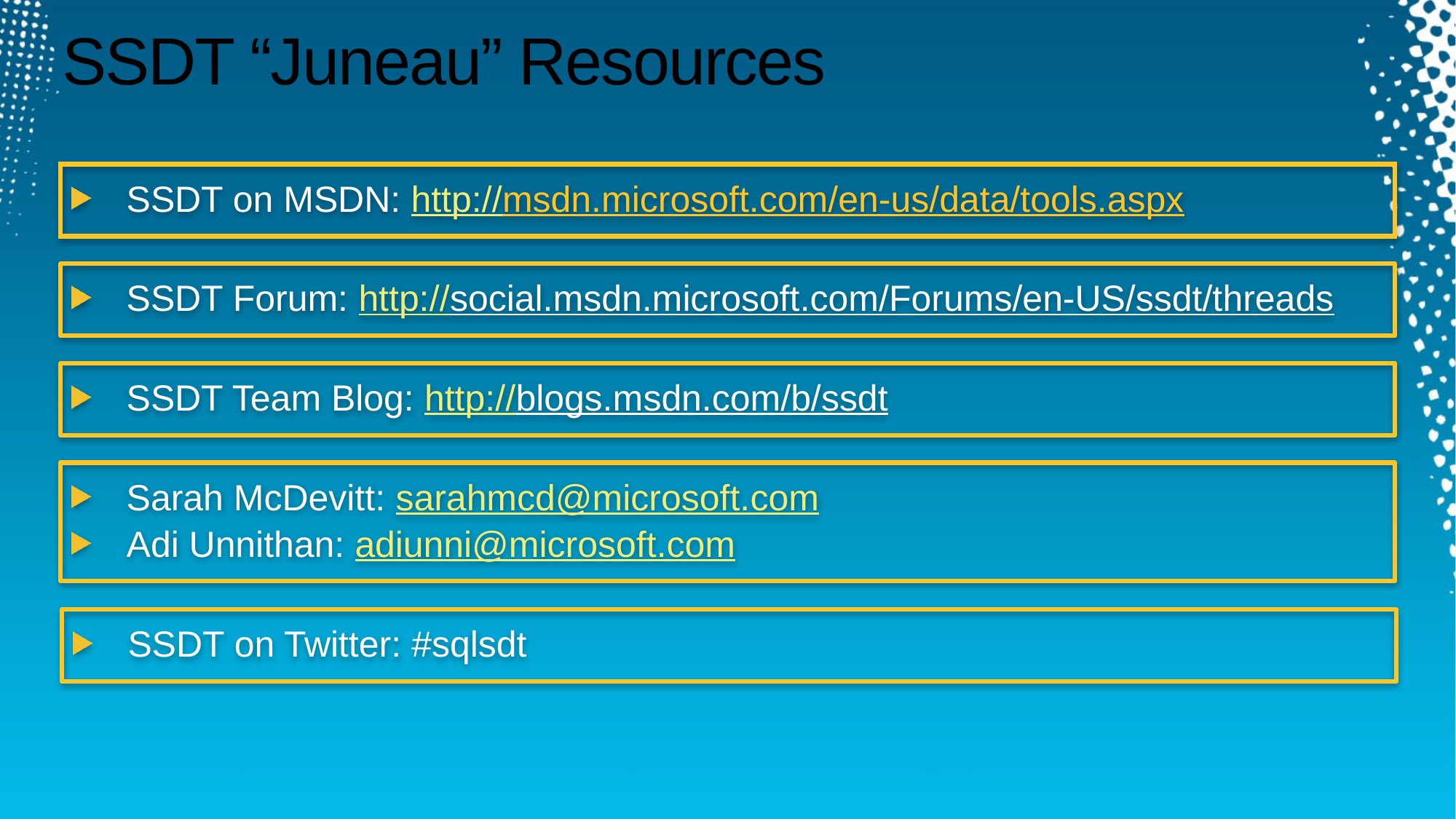

# SSDT “Juneau” Resources
SSDT on MSDN: http://msdn.microsoft.com/en-us/data/tools.aspx
SSDT Forum: http://social.msdn.microsoft.com/Forums/en-US/ssdt/threads
SSDT Team Blog: http://blogs.msdn.com/b/ssdt
Sarah McDevitt: sarahmcd@microsoft.com
Adi Unnithan: adiunni@microsoft.com
SSDT on Twitter: #sqlsdt